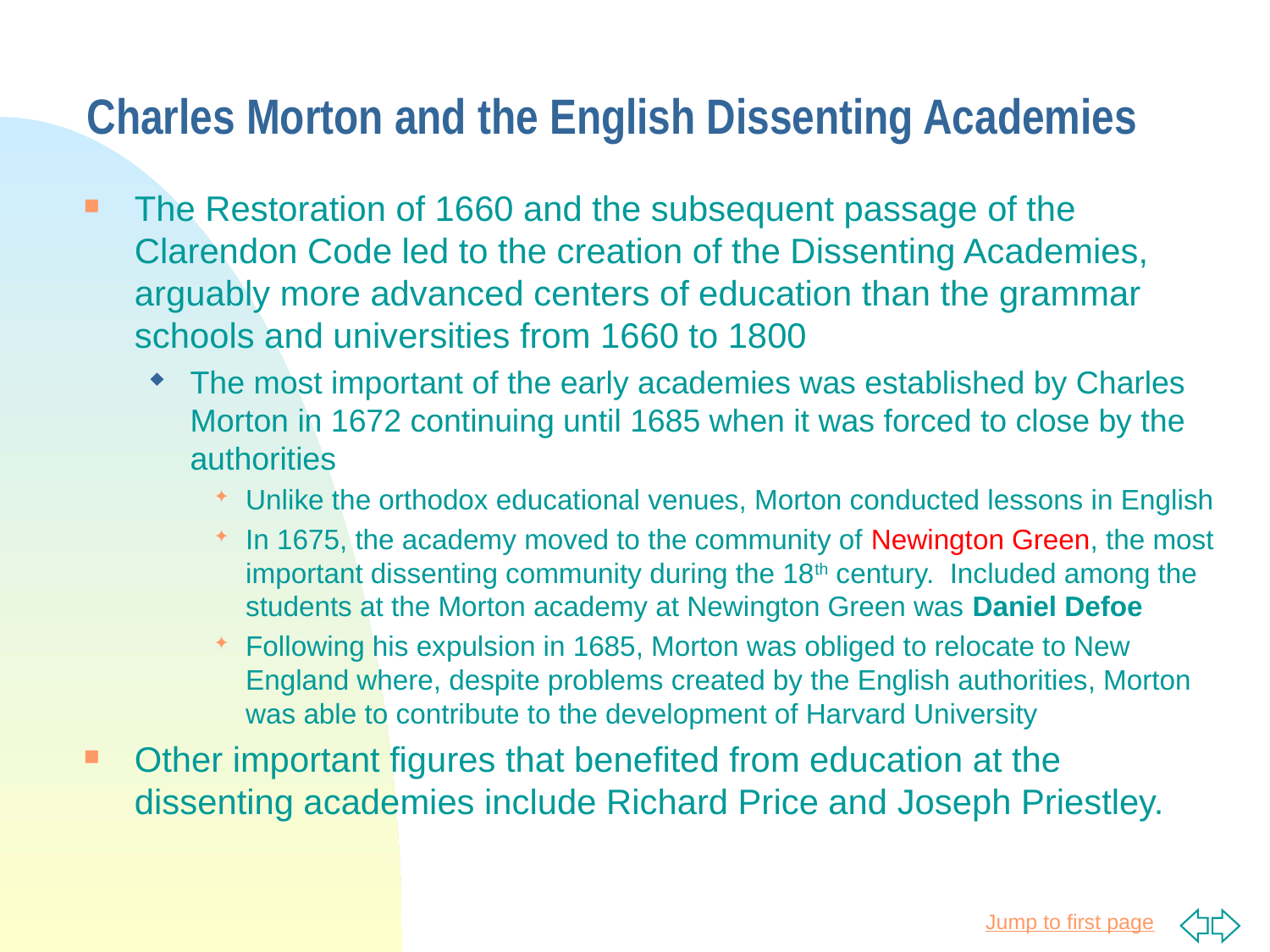

# Charles Morton and the English Dissenting Academies
The Restoration of 1660 and the subsequent passage of the Clarendon Code led to the creation of the Dissenting Academies, arguably more advanced centers of education than the grammar schools and universities from 1660 to 1800
The most important of the early academies was established by Charles Morton in 1672 continuing until 1685 when it was forced to close by the authorities
Unlike the orthodox educational venues, Morton conducted lessons in English
In 1675, the academy moved to the community of Newington Green, the most important dissenting community during the 18th century.  Included among the students at the Morton academy at Newington Green was Daniel Defoe
Following his expulsion in 1685, Morton was obliged to relocate to New England where, despite problems created by the English authorities, Morton was able to contribute to the development of Harvard University
Other important figures that benefited from education at the dissenting academies include Richard Price and Joseph Priestley.